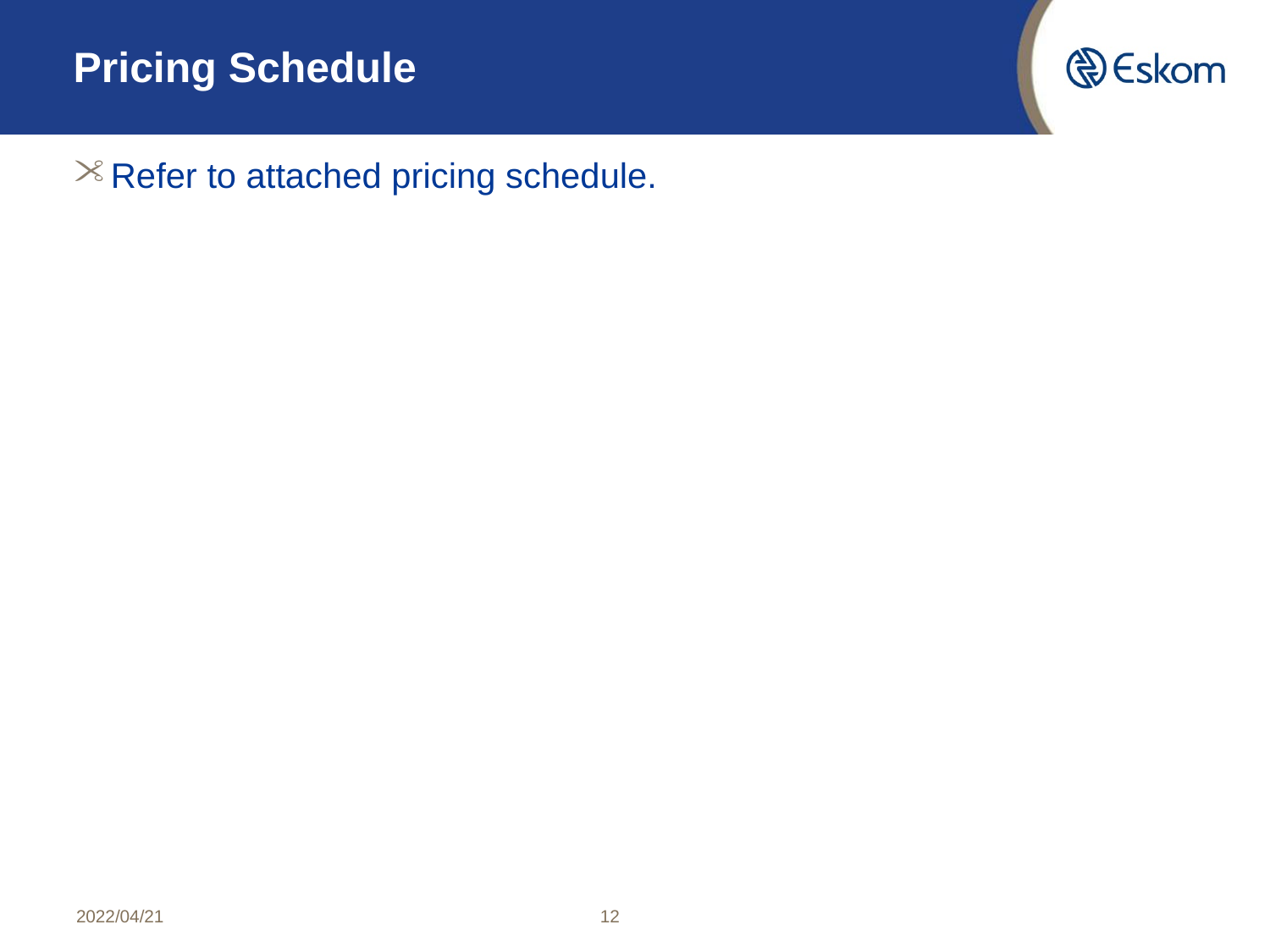

# Pricing Schedule
Refer to attached pricing schedule.

2022/04/21
12